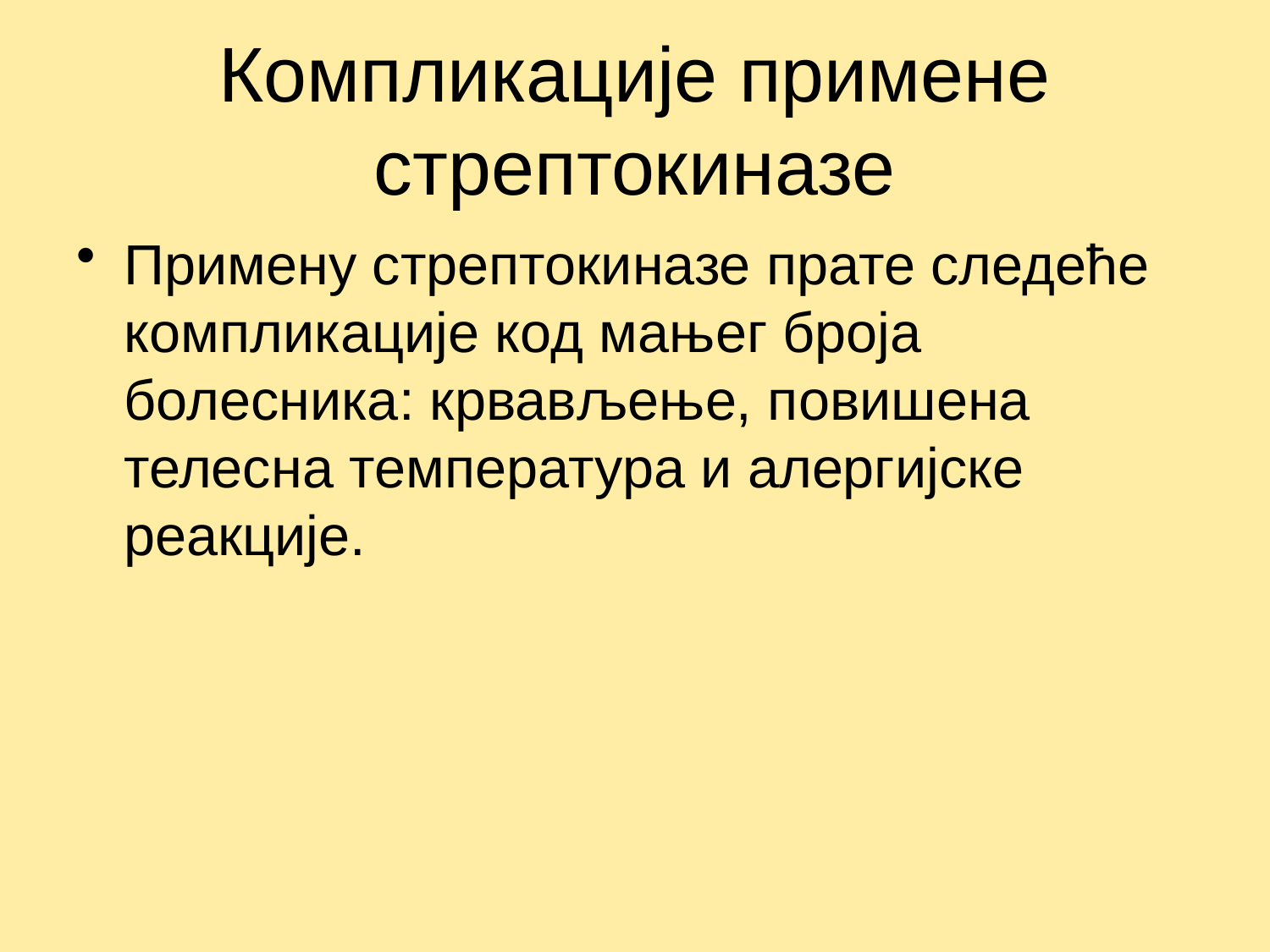

# Компликације примене стрептокиназе
Примену стрептокиназе прате следеће компликације код мањег броја болесника: крвављење, повишена телесна температура и алергијске реакције.